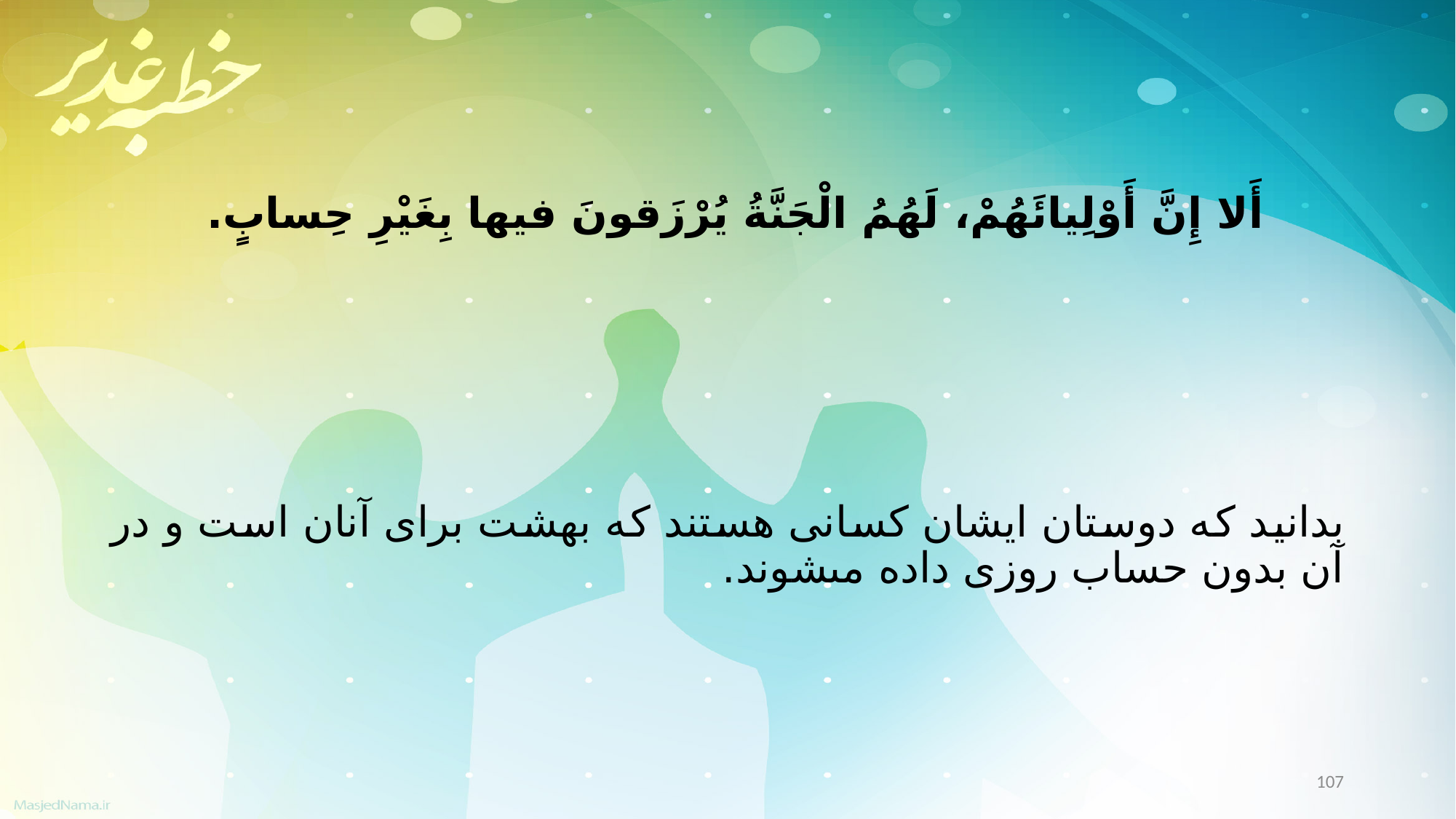

أَلا إِنَّ أَوْلِیائَهُمْ، لَهُمُ الْجَنَّةُ یُرْزَقونَ فیها بِغَیْرِ حِسابٍ.
بدانید که دوستان ایشان کسانى هستند که بهشت براى آنان است و در آن بدون حساب روزى داده مى‏شوند.
107